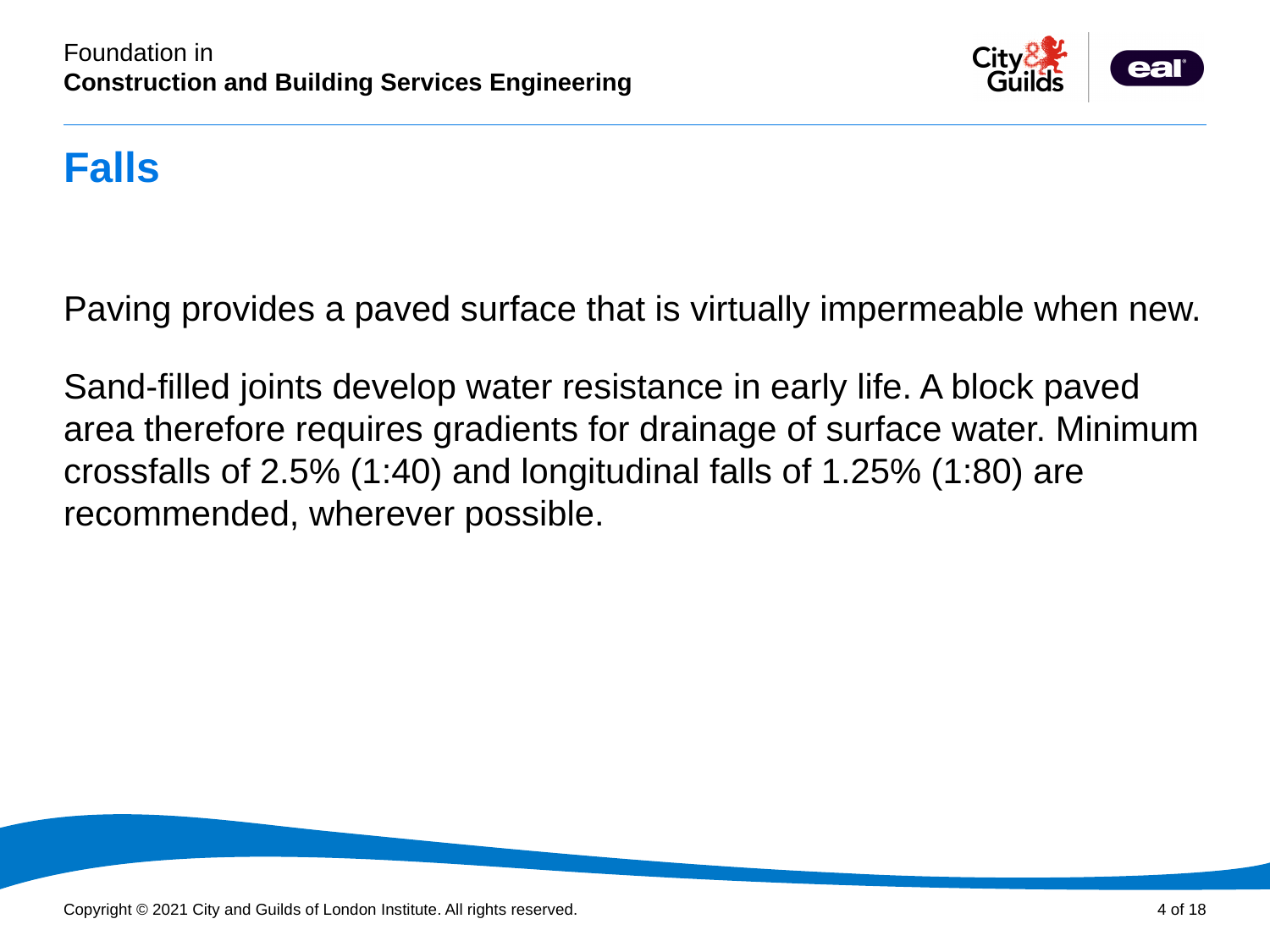

# Falls
Paving provides a paved surface that is virtually impermeable when new.
Sand-filled joints develop water resistance in early life. A block paved area therefore requires gradients for drainage of surface water. Minimum crossfalls of 2.5% (1:40) and longitudinal falls of 1.25% (1:80) are recommended, wherever possible.